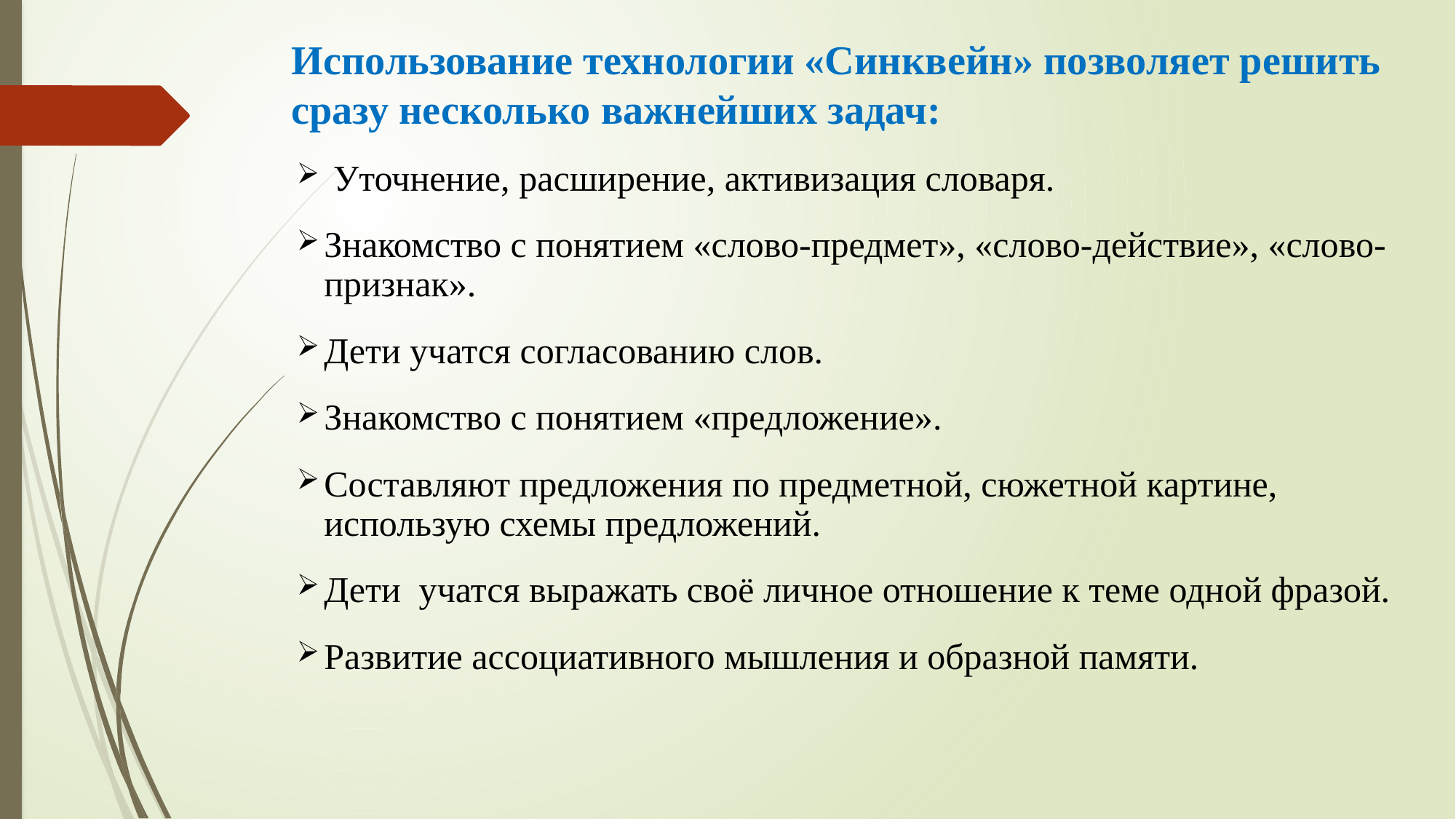

Использование технологии «Синквейн» позволяет решить сразу несколько важнейших задач:
 Уточнение, расширение, активизация словаря.
Знакомство с понятием «слово-предмет», «слово-действие», «слово-признак».
Дети учатся согласованию слов.
Знакомство с понятием «предложение».
Составляют предложения по предметной, сюжетной картине, использую схемы предложений.
Дети  учатся выражать своё личное отношение к теме одной фразой.
Развитие ассоциативного мышления и образной памяти.